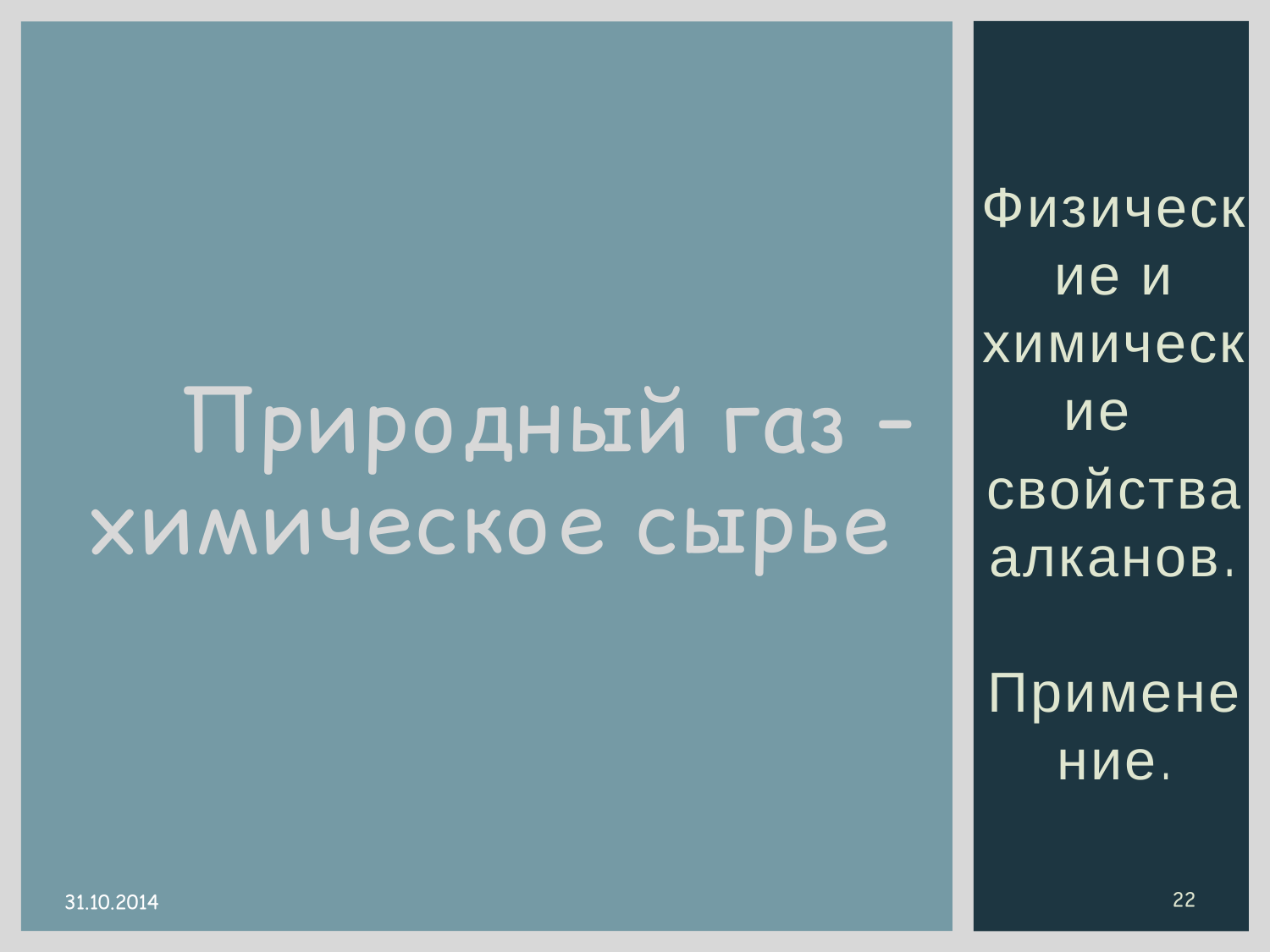

Физические и химические
свойства алканов.  Применение.
# Природный газ – химическое сырье
22
31.10.2014